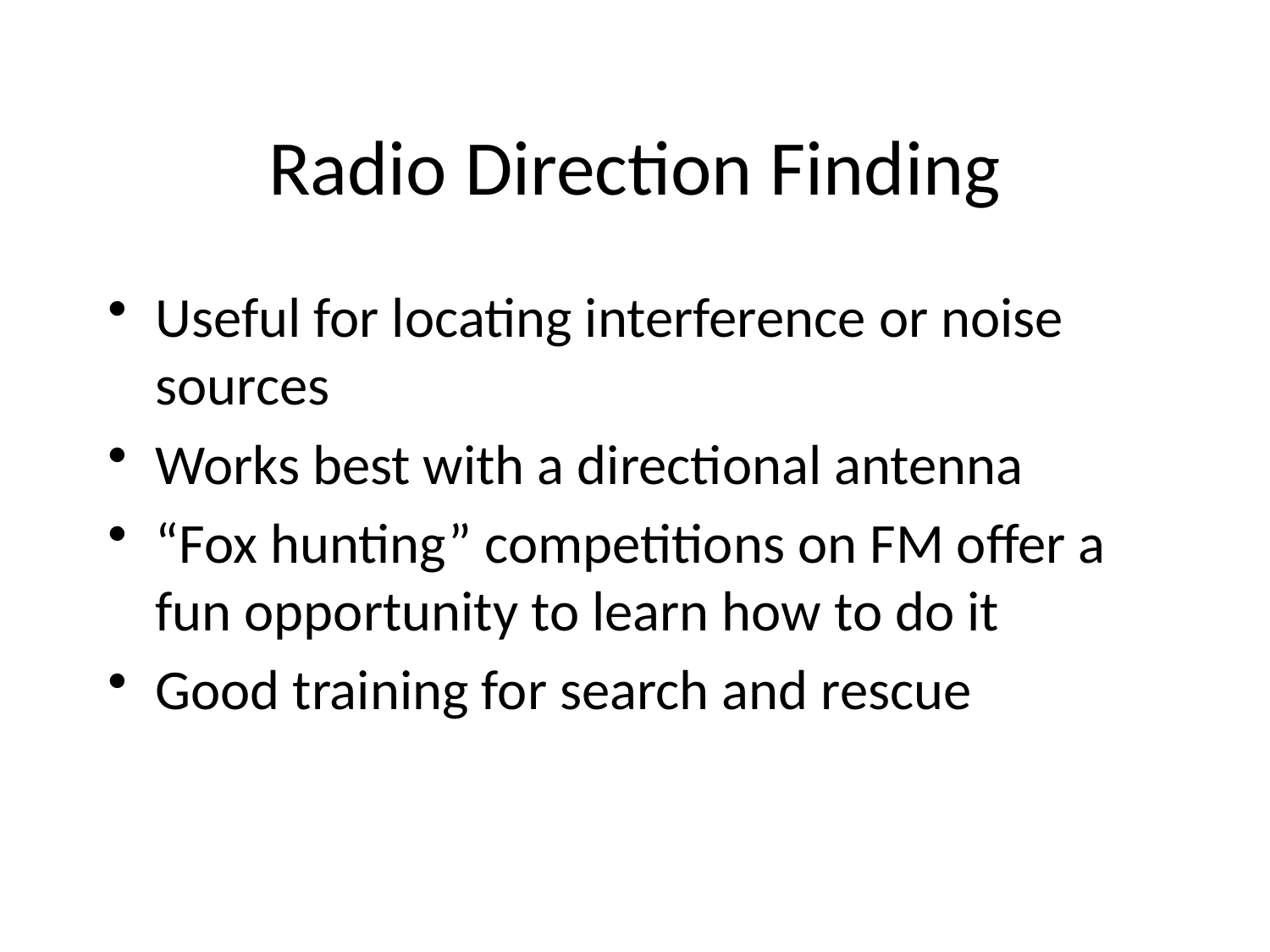

Radio Direction Finding
Useful for locating interference or noise sources
Works best with a directional antenna
“Fox hunting” competitions on FM offer a fun opportunity to learn how to do it
Good training for search and rescue